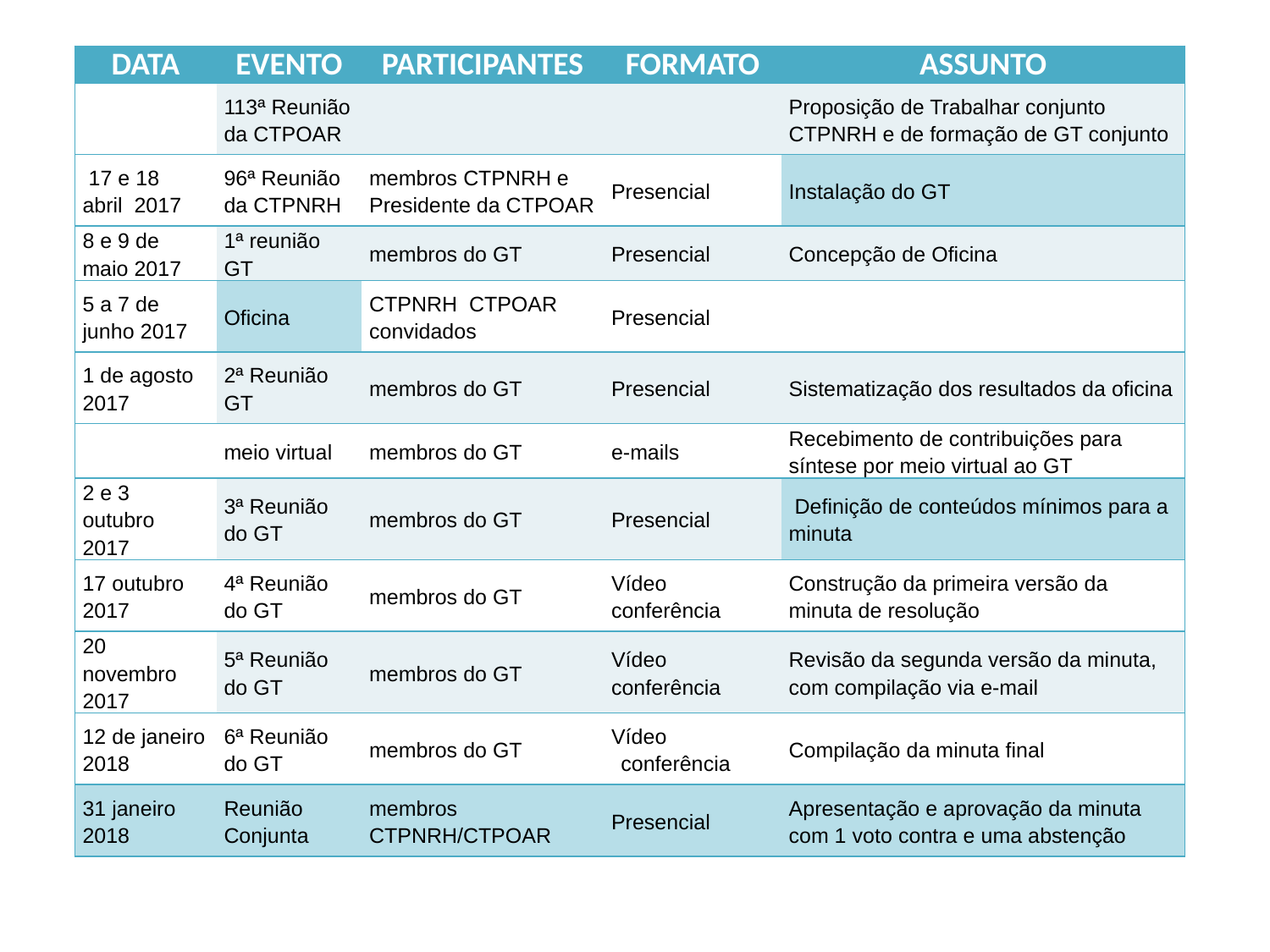

| DATA | EVENTO | PARTICIPANTES | FORMATO | ASSUNTO |
| --- | --- | --- | --- | --- |
|  | 113ª Reunião da CTPOAR |  |  | Proposição de Trabalhar conjunto CTPNRH e de formação de GT conjunto |
| 17 e 18 abril 2017 | 96ª Reunião da CTPNRH | membros CTPNRH e Presidente da CTPOAR | Presencial | Instalação do GT |
| 8 e 9 de maio 2017 | 1ª reunião GT | membros do GT | Presencial | Concepção de Oficina |
| 5 a 7 de junho 2017 | Oficina | CTPNRH CTPOAR convidados | Presencial |  |
| 1 de agosto 2017 | 2ª Reunião GT | membros do GT | Presencial | Sistematização dos resultados da oficina |
|  | meio virtual | membros do GT | e-mails | Recebimento de contribuições para síntese por meio virtual ao GT |
| 2 e 3 outubro 2017 | 3ª Reunião do GT | membros do GT | Presencial | Definição de conteúdos mínimos para a minuta |
| 17 outubro 2017 | 4ª Reunião do GT | membros do GT | Vídeo conferência | Construção da primeira versão da minuta de resolução |
| 20 novembro 2017 | 5ª Reunião do GT | membros do GT | Vídeo conferência | Revisão da segunda versão da minuta, com compilação via e-mail |
| 12 de janeiro 2018 | 6ª Reunião do GT | membros do GT | Vídeo conferência | Compilação da minuta final |
| 31 janeiro 2018 | Reunião Conjunta | membros CTPNRH/CTPOAR | Presencial | Apresentação e aprovação da minuta com 1 voto contra e uma abstenção |